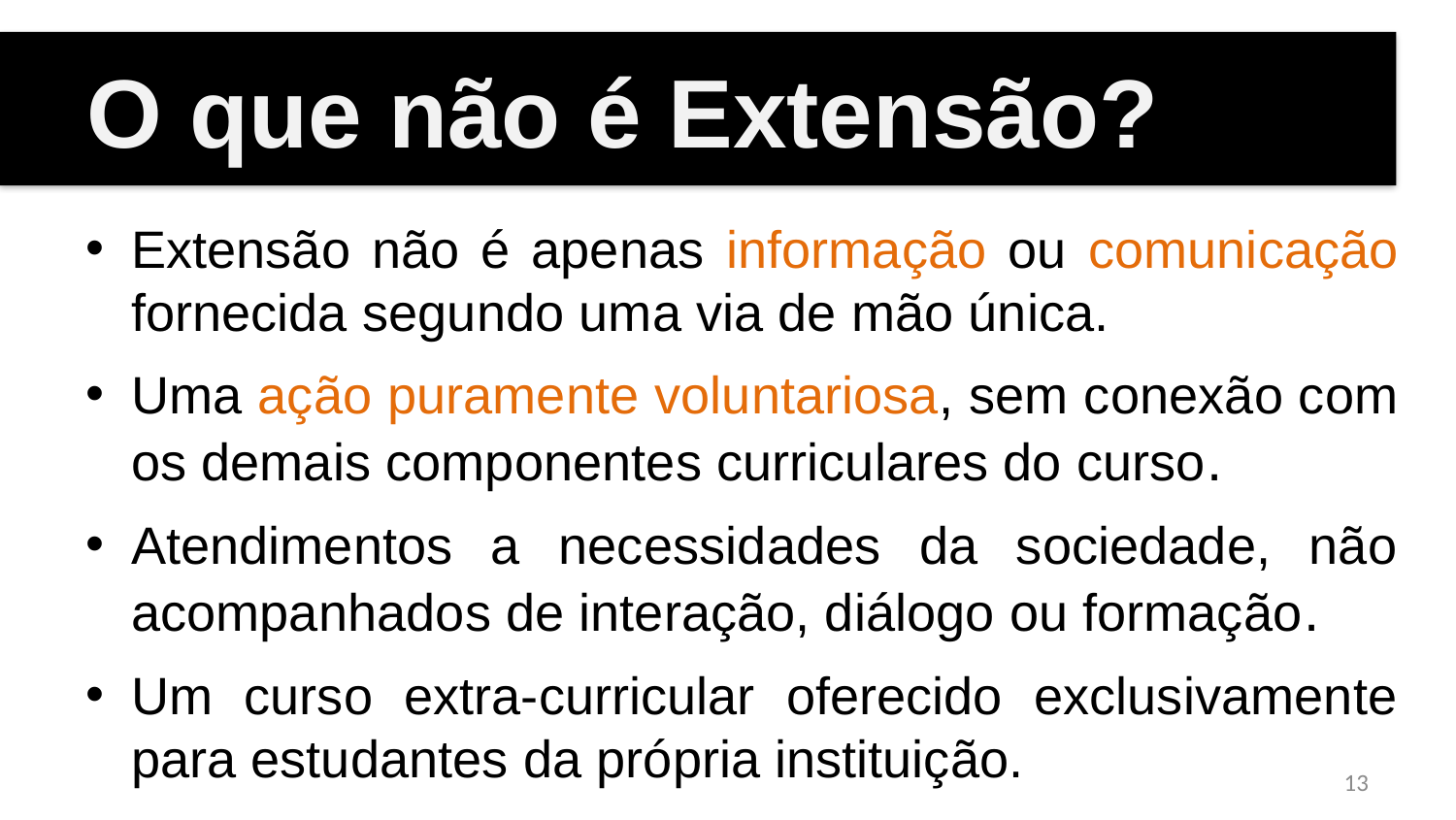

O que não é Extensão?
Extensão não é apenas informação ou comunicação fornecida segundo uma via de mão única.

Uma ação puramente voluntariosa, sem conexão com os demais componentes curriculares do curso.

Atendimentos a necessidades da sociedade, não acompanhados de interação, diálogo ou formação.

Um curso extra-curricular oferecido exclusivamente para estudantes da própria instituição.
13